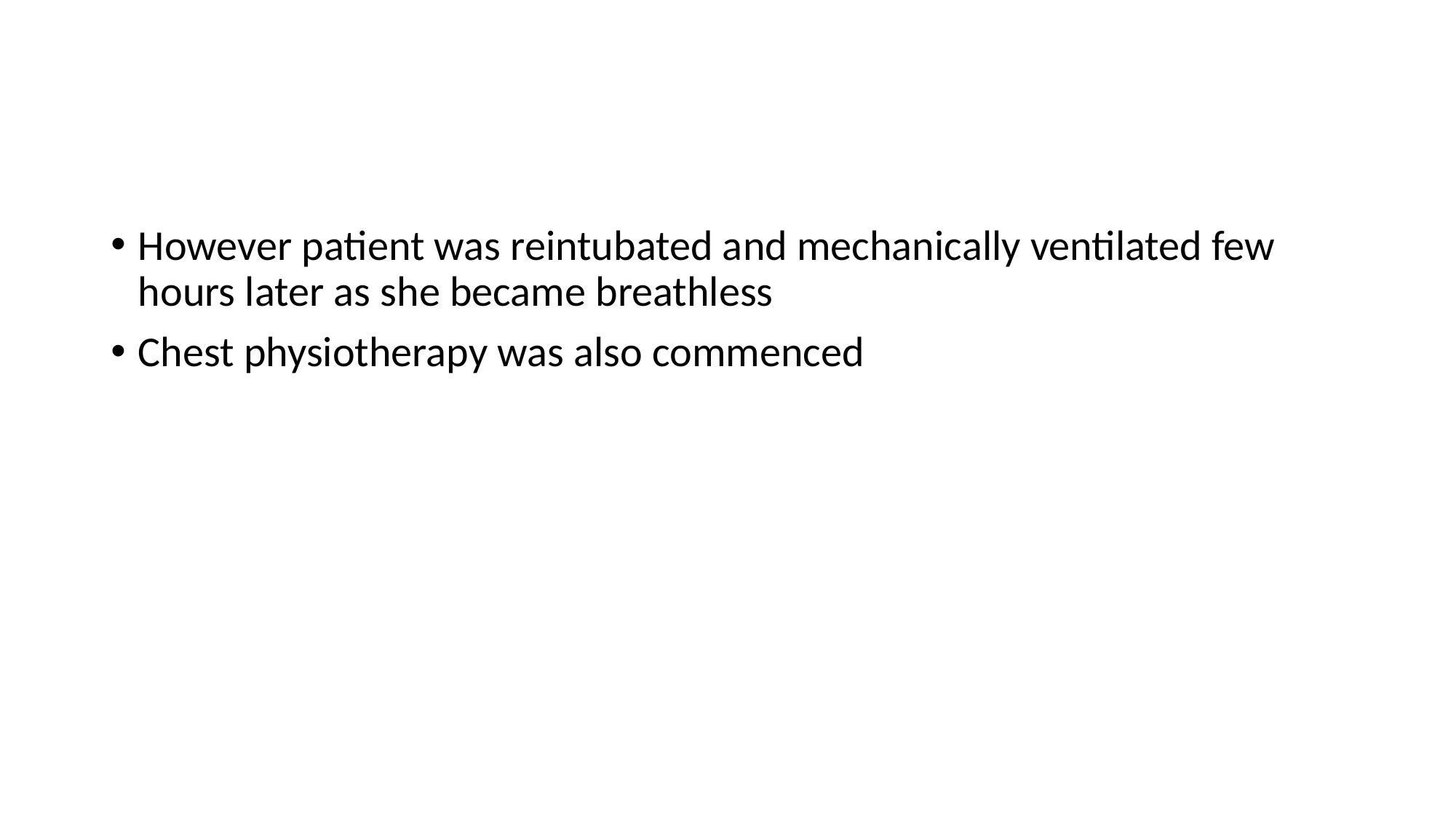

#
However patient was reintubated and mechanically ventilated few hours later as she became breathless
Chest physiotherapy was also commenced